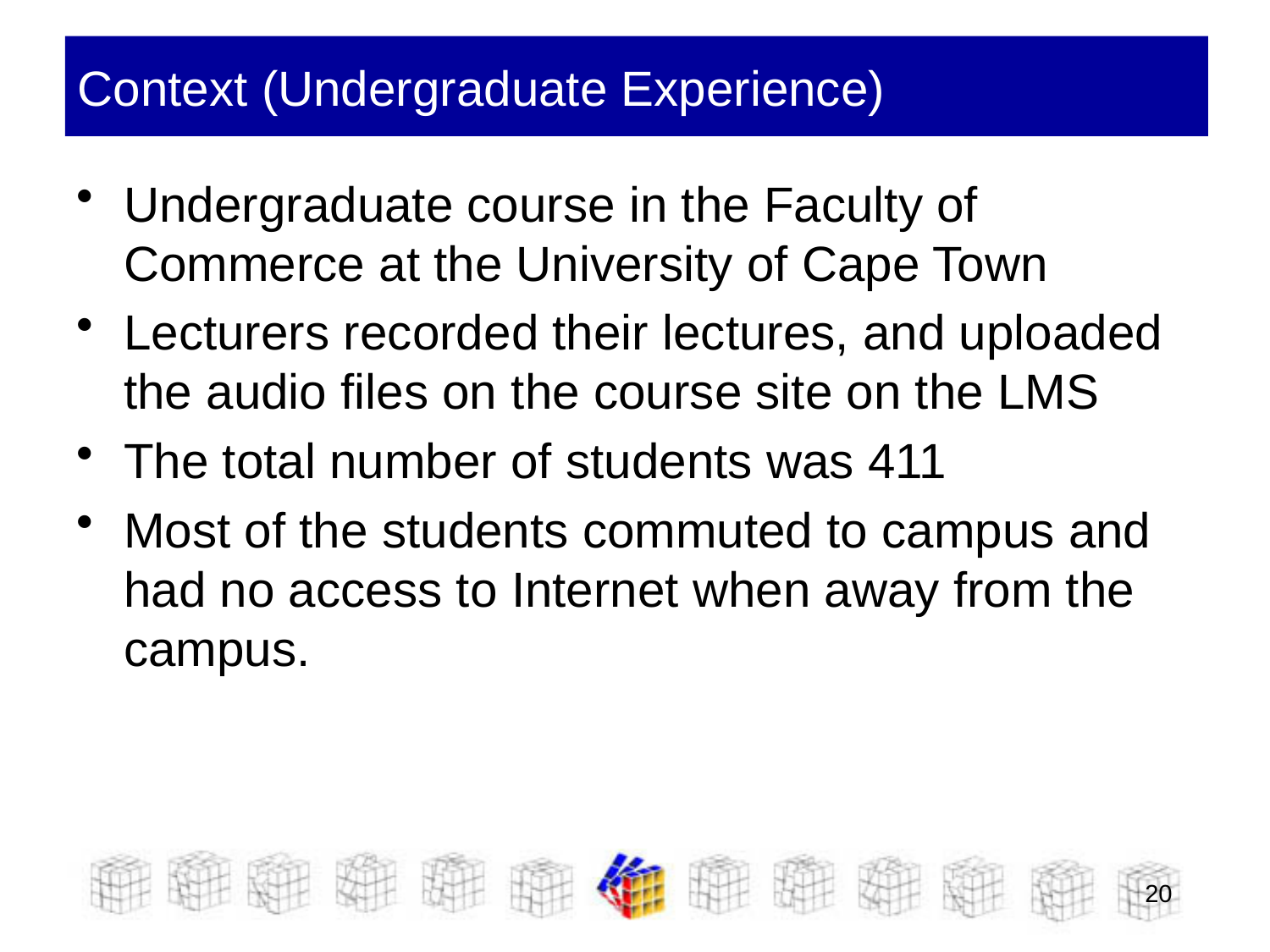

# Context (Undergraduate Experience)
Undergraduate course in the Faculty of Commerce at the University of Cape Town
Lecturers recorded their lectures, and uploaded the audio files on the course site on the LMS
The total number of students was 411
Most of the students commuted to campus and had no access to Internet when away from the campus.
20